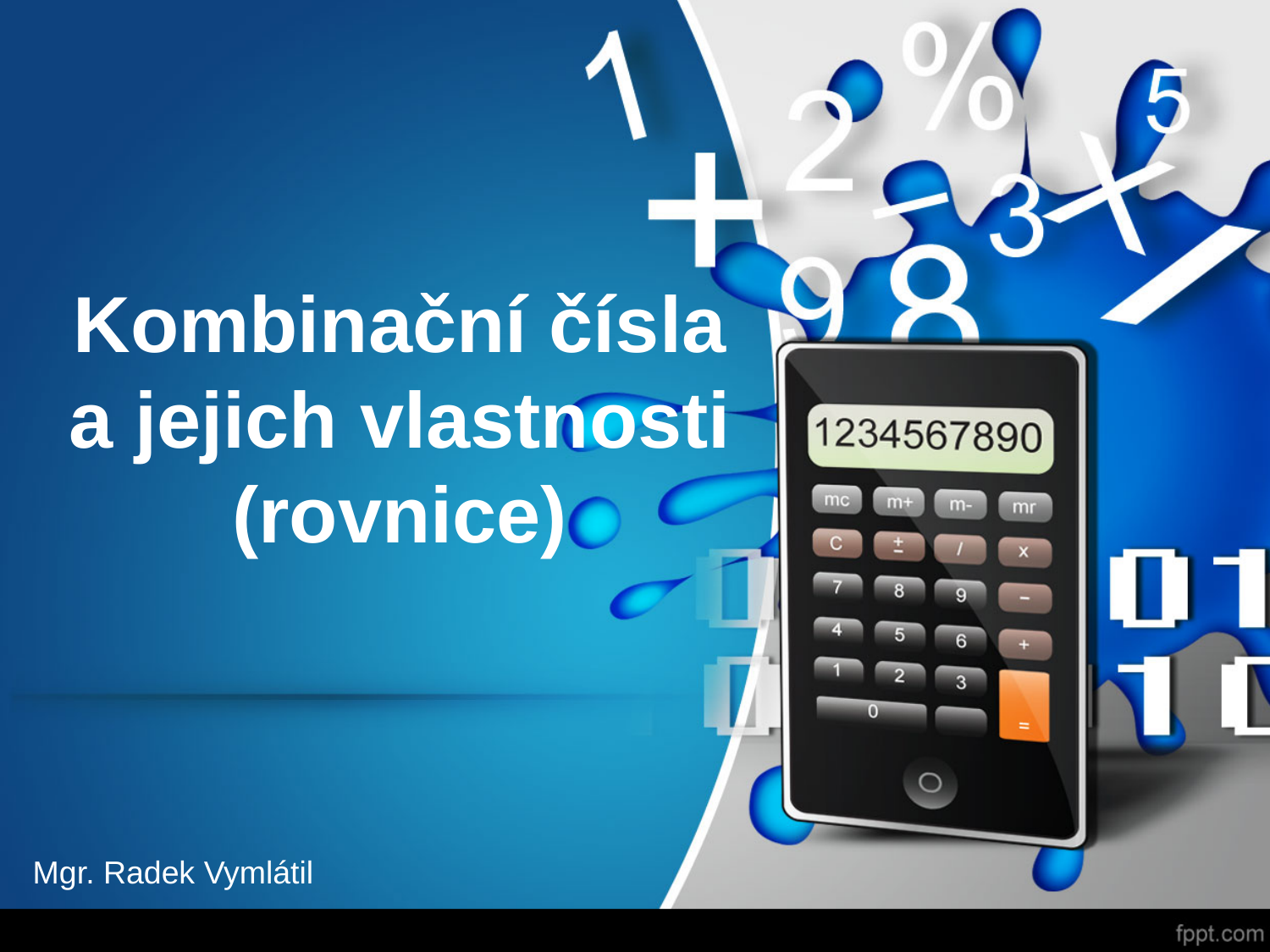

# Kombinační čísla a jejich vlastnosti (rovnice)
Mgr. Radek Vymlátil